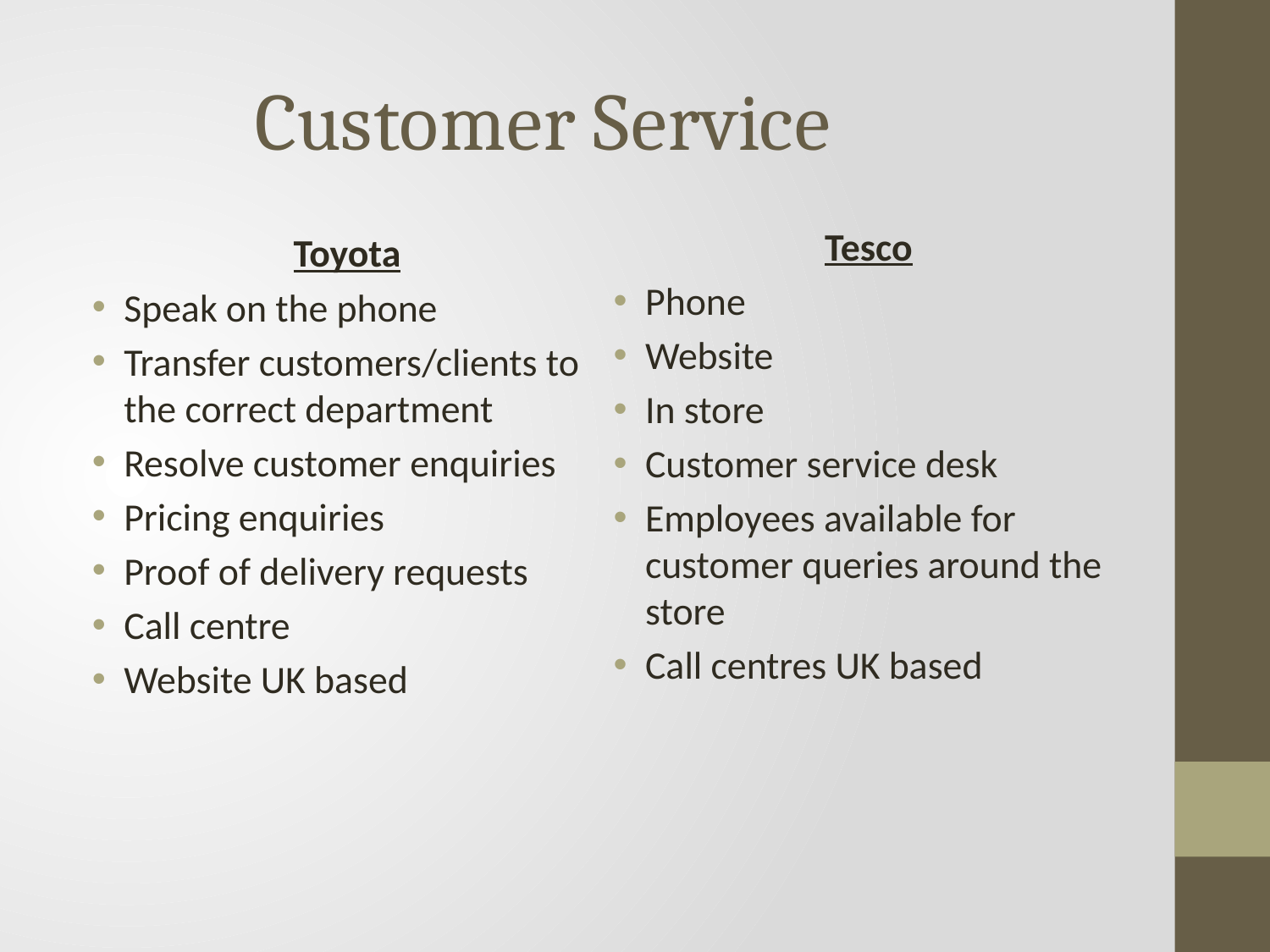

# Customer Service
Tesco
Phone
Website
In store
Customer service desk
Employees available for customer queries around the store
Call centres UK based
Toyota
Speak on the phone
Transfer customers/clients to the correct department
Resolve customer enquiries
Pricing enquiries
Proof of delivery requests
Call centre
Website UK based